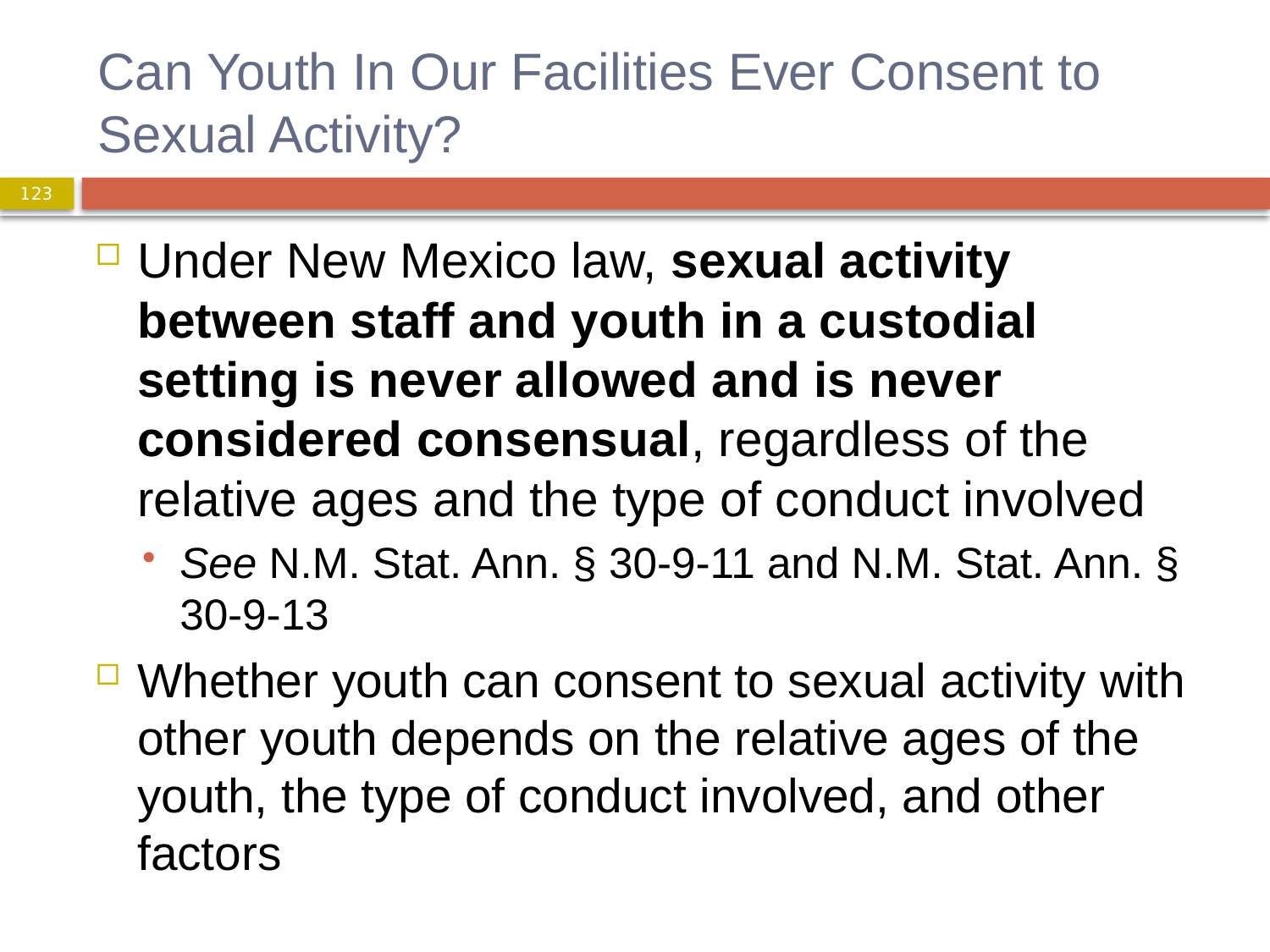

# Can Youth In Our Facilities Ever Consent to Sexual Activity?
123
Under New Mexico law, sexual activity between staff and youth in a custodial setting is never allowed and is never considered consensual, regardless of the relative ages and the type of conduct involved
See N.M. Stat. Ann. § 30-9-11 and N.M. Stat. Ann. § 30-9-13
Whether youth can consent to sexual activity with other youth depends on the relative ages of the youth, the type of conduct involved, and other factors